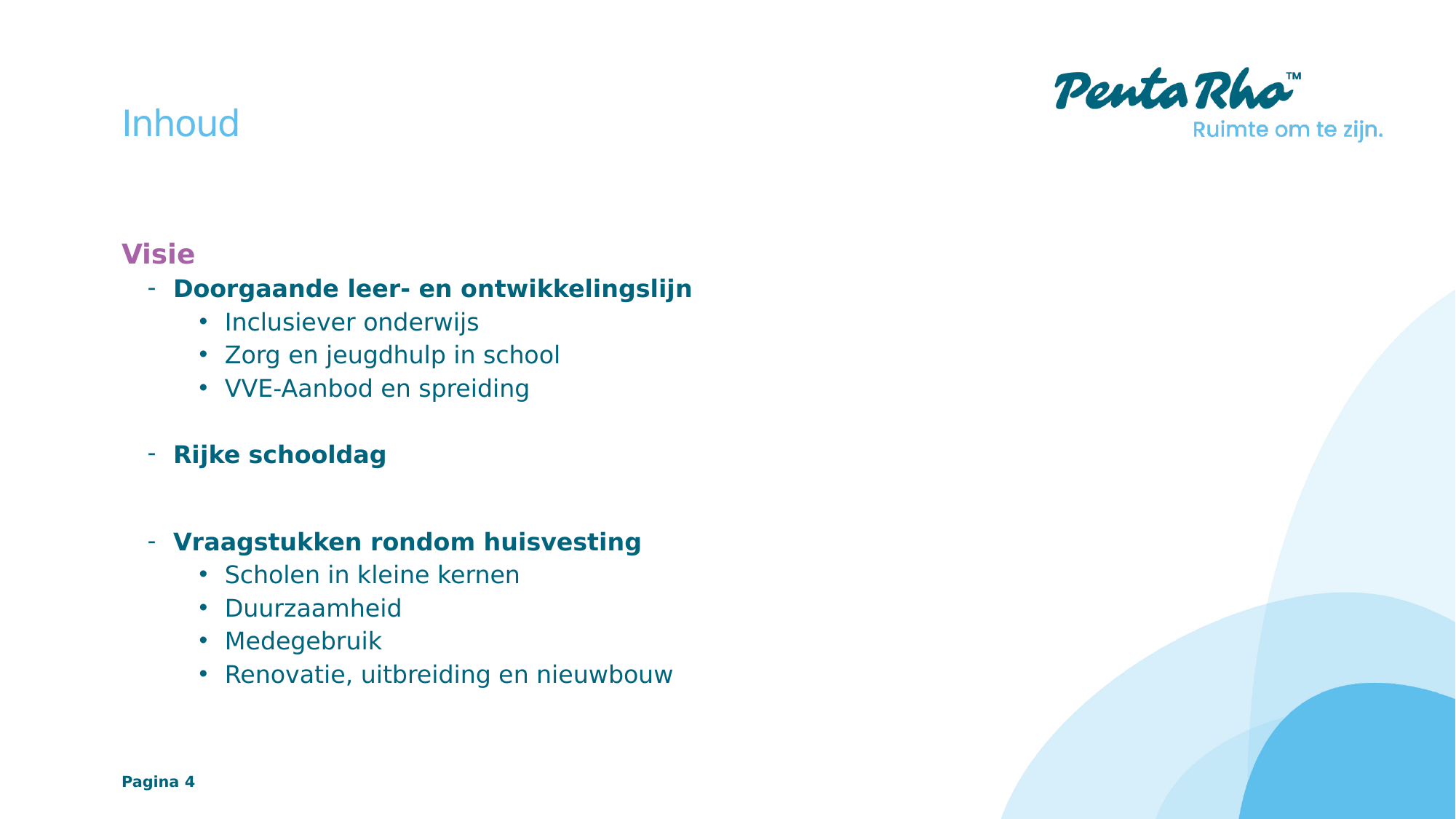

# Inhoud
Visie
Doorgaande leer- en ontwikkelingslijn
Inclusiever onderwijs
Zorg en jeugdhulp in school
VVE-Aanbod en spreiding

Rijke schooldag

Vraagstukken rondom huisvesting
Scholen in kleine kernen
Duurzaamheid
Medegebruik
Renovatie, uitbreiding en nieuwbouw

Pagina 4